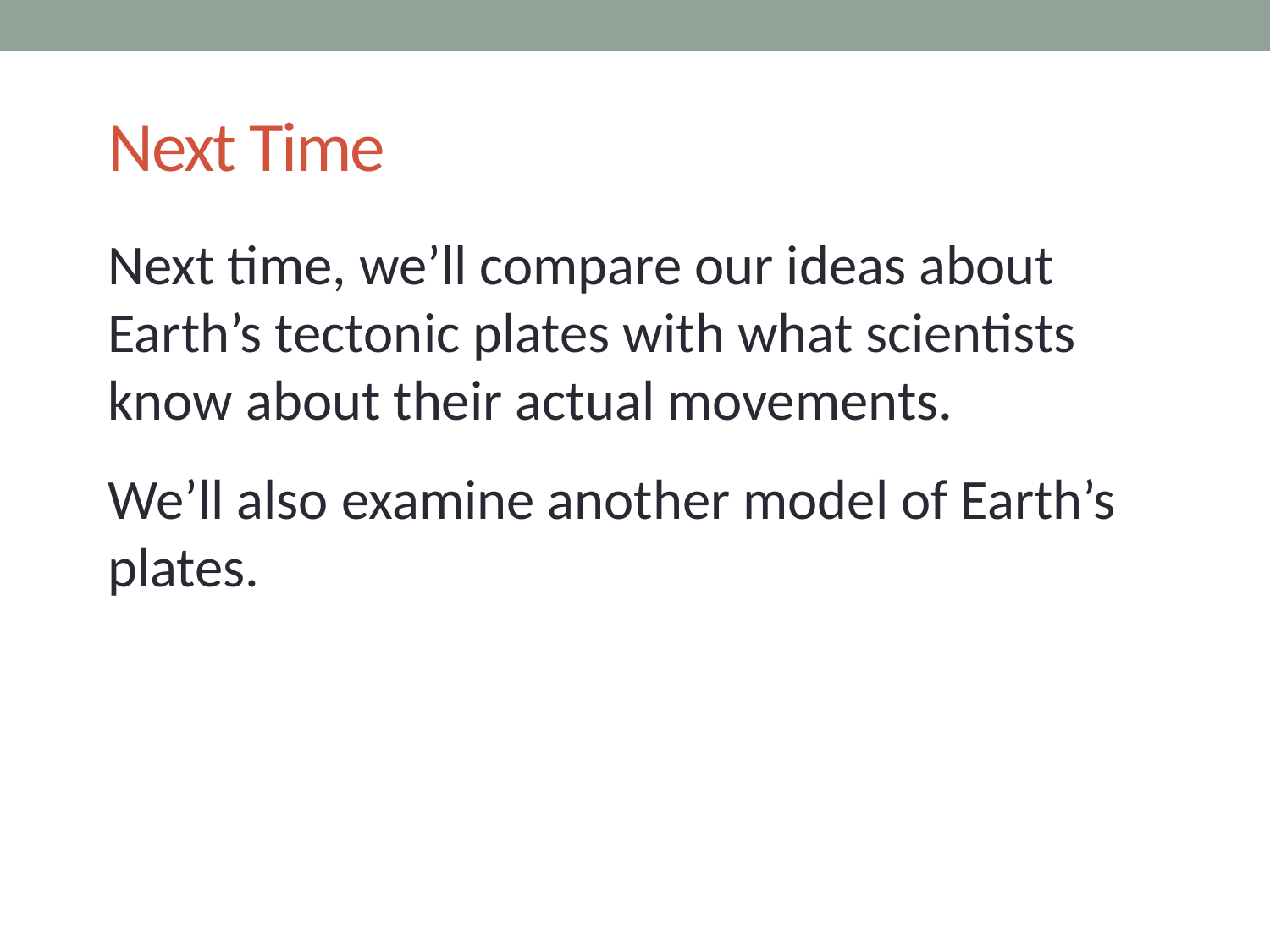

# Next Time
Next time, we’ll compare our ideas about Earth’s tectonic plates with what scientists know about their actual movements.
We’ll also examine another model of Earth’s plates.